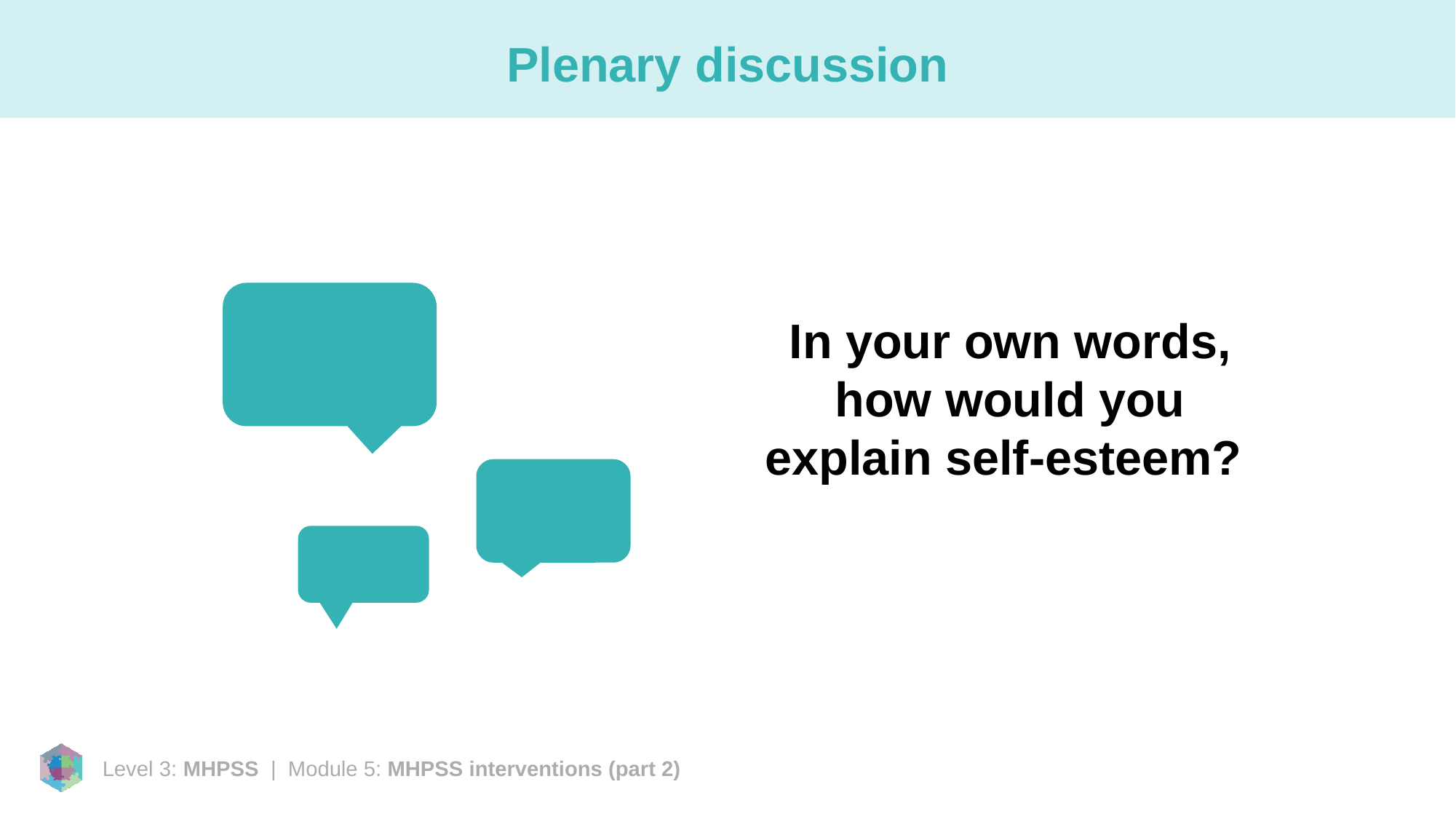

# Plenary discussion

In your own words, how would you explain self-esteem?